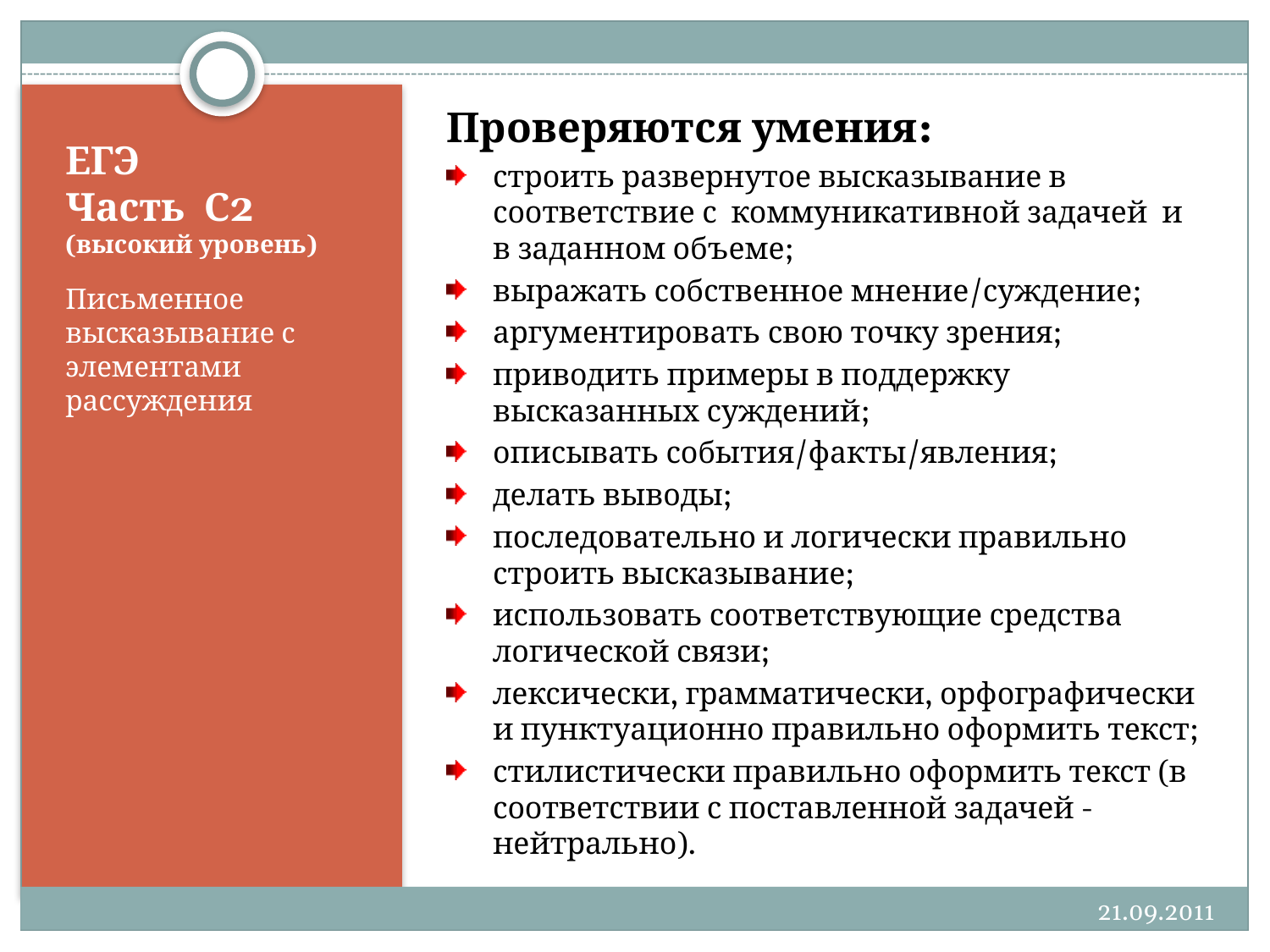

Проверяются умения:
строить развернутое высказывание в соответствие с  коммуникативной задачей  и в заданном объеме;
выражать собственное мнение/суждение;
аргументировать свою точку зрения;
приводить примеры в поддержку высказанных суждений;
описывать события/факты/явления;
делать выводы;
последовательно и логически правильно строить высказывание;
использовать соответствующие средства логической связи;
лексически, грамматически, орфографически и пунктуационно правильно оформить текст;
стилистически правильно оформить текст (в соответствии с поставленной задачей - нейтрально).

# ЕГЭ Часть  С2 (высокий уровень)
Письменное высказывание с элементами рассуждения
21.09.2011